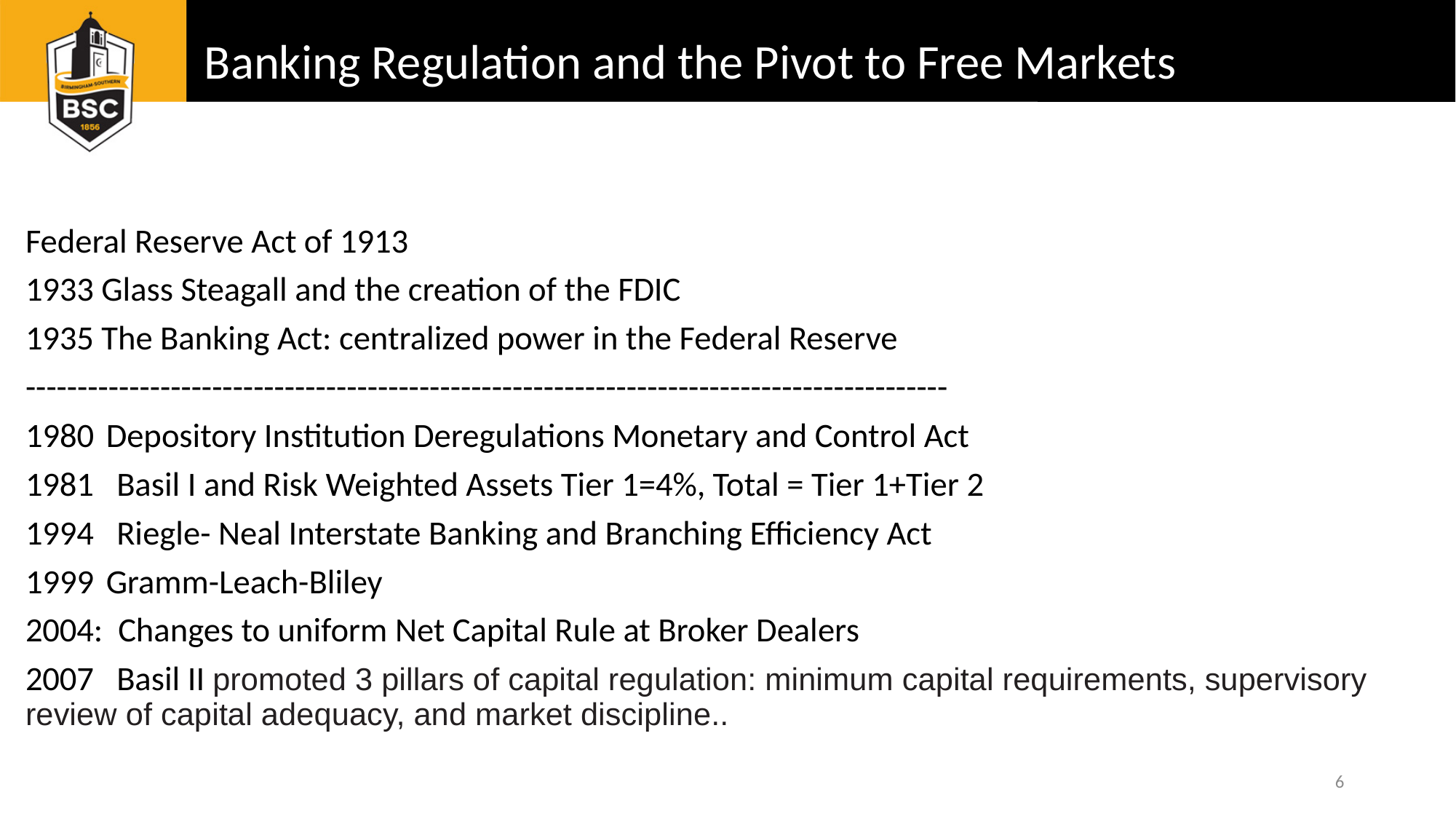

# Banking Regulation and the Pivot to Free Markets
Federal Reserve Act of 1913
1933 Glass Steagall and the creation of the FDIC
1935 The Banking Act: centralized power in the Federal Reserve
-----------------------------------------------------------------------------------------
   Depository Institution Deregulations Monetary and Control Act
1981   Basil I and Risk Weighted Assets Tier 1=4%, Total = Tier 1+Tier 2
1994   Riegle- Neal Interstate Banking and Branching Efficiency Act
   Gramm-Leach-Bliley
2004:  Changes to uniform Net Capital Rule at Broker Dealers
2007   Basil II promoted 3 pillars of capital regulation: minimum capital requirements, supervisory review of capital adequacy, and market discipline..

6